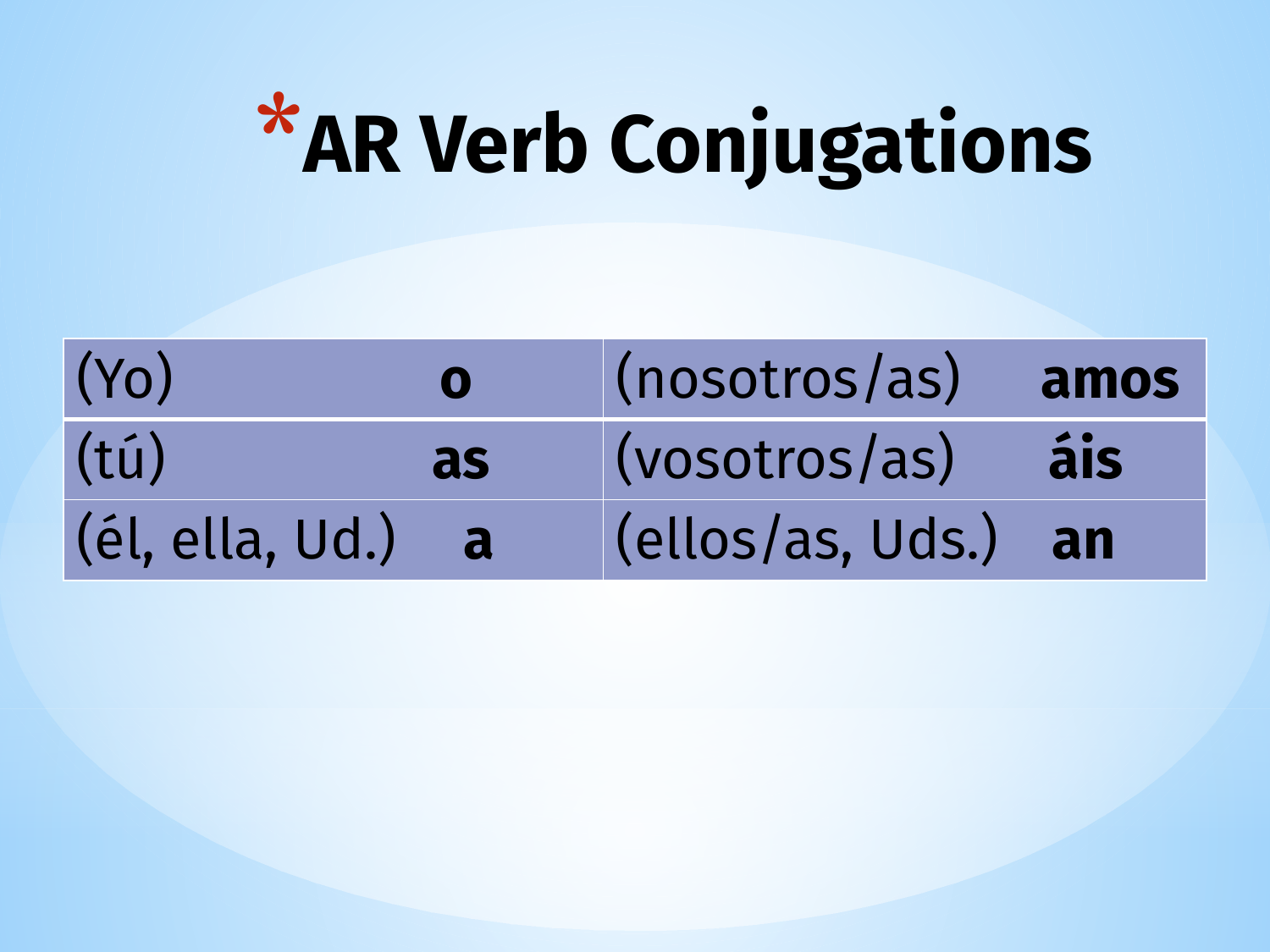

# AR Verb Conjugations
| (Yo) o | (nosotros/as) amos |
| --- | --- |
| (tú) as | (vosotros/as) áis |
| (él, ella, Ud.) a | (ellos/as, Uds.) an |